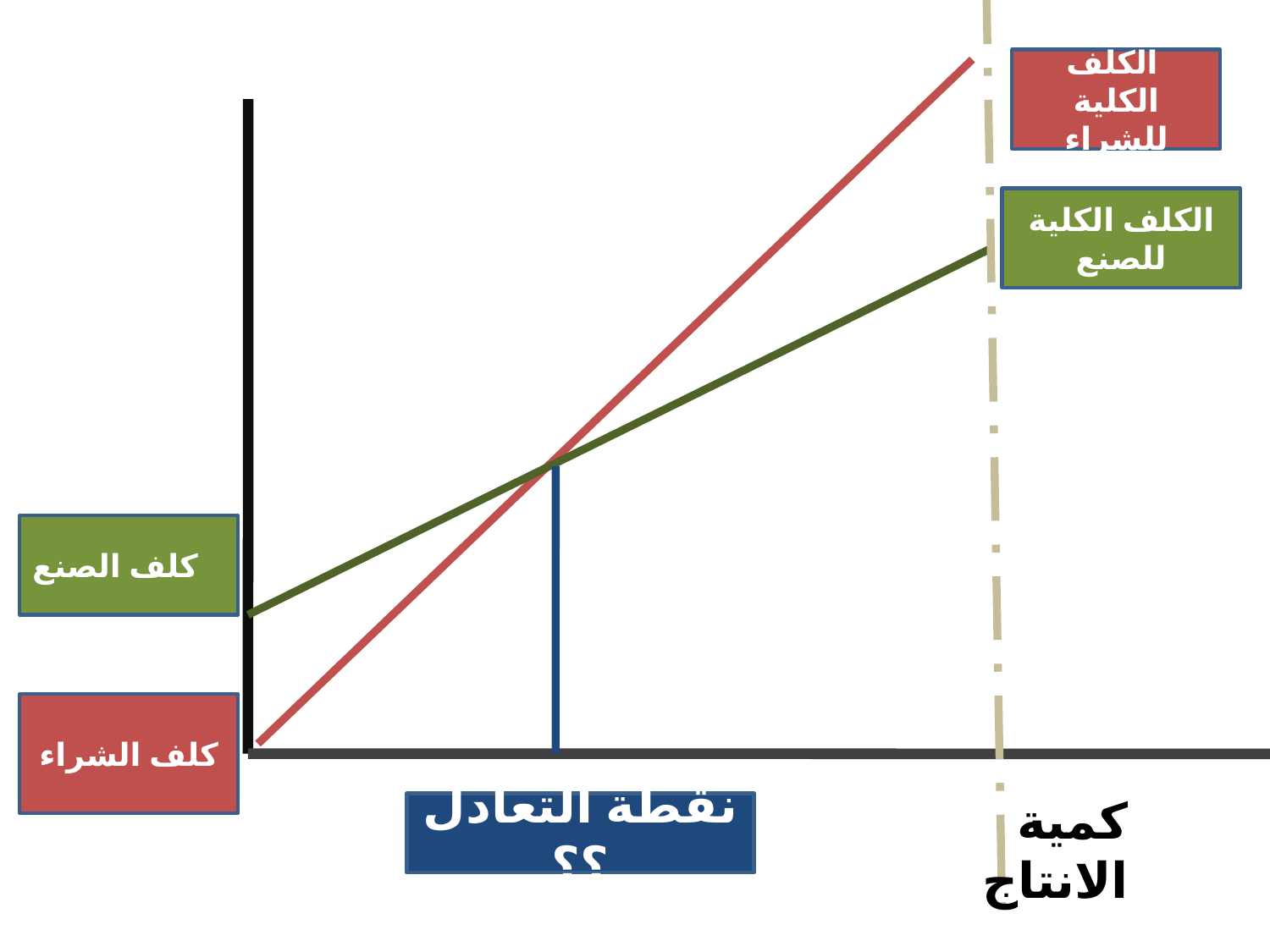

#
 الكلف الكلية للشراء

الكلف الكلية للصنع
كلف الصنع
كلف الشراء
كمية الانتاج
نقطة التعادل ؟؟